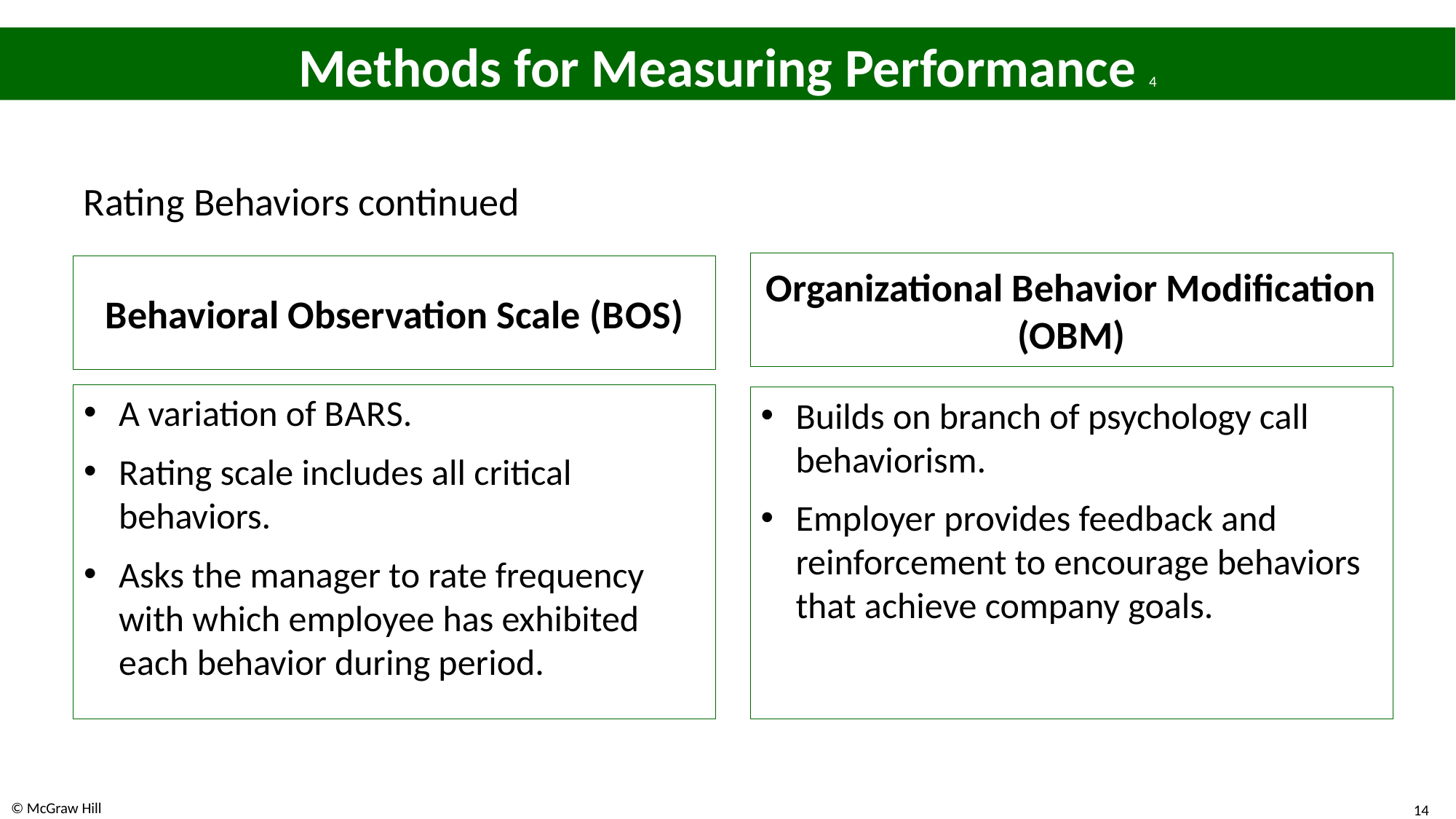

# Methods for Measuring Performance 4
Rating Behaviors continued
Organizational Behavior Modification (O B M)
Behavioral Observation Scale (B O S)
A variation of B A R S.
Rating scale includes all critical behaviors.
Asks the manager to rate frequency with which employee has exhibited each behavior during period.
Builds on branch of psychology call behaviorism.
Employer provides feedback and reinforcement to encourage behaviors that achieve company goals.